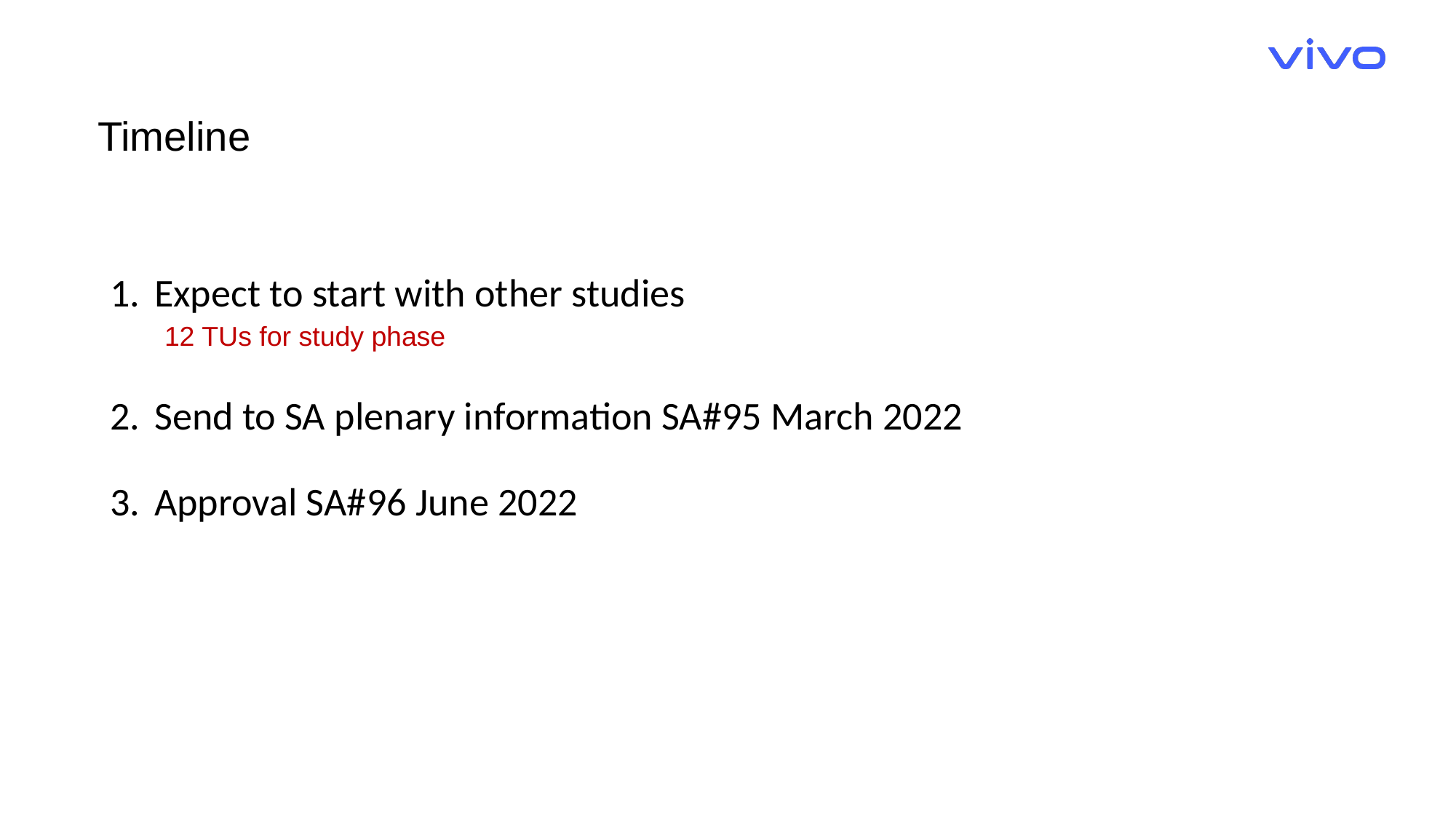

Timeline
Expect to start with other studies
12 TUs for study phase
Send to SA plenary information SA#95 March 2022
Approval SA#96 June 2022